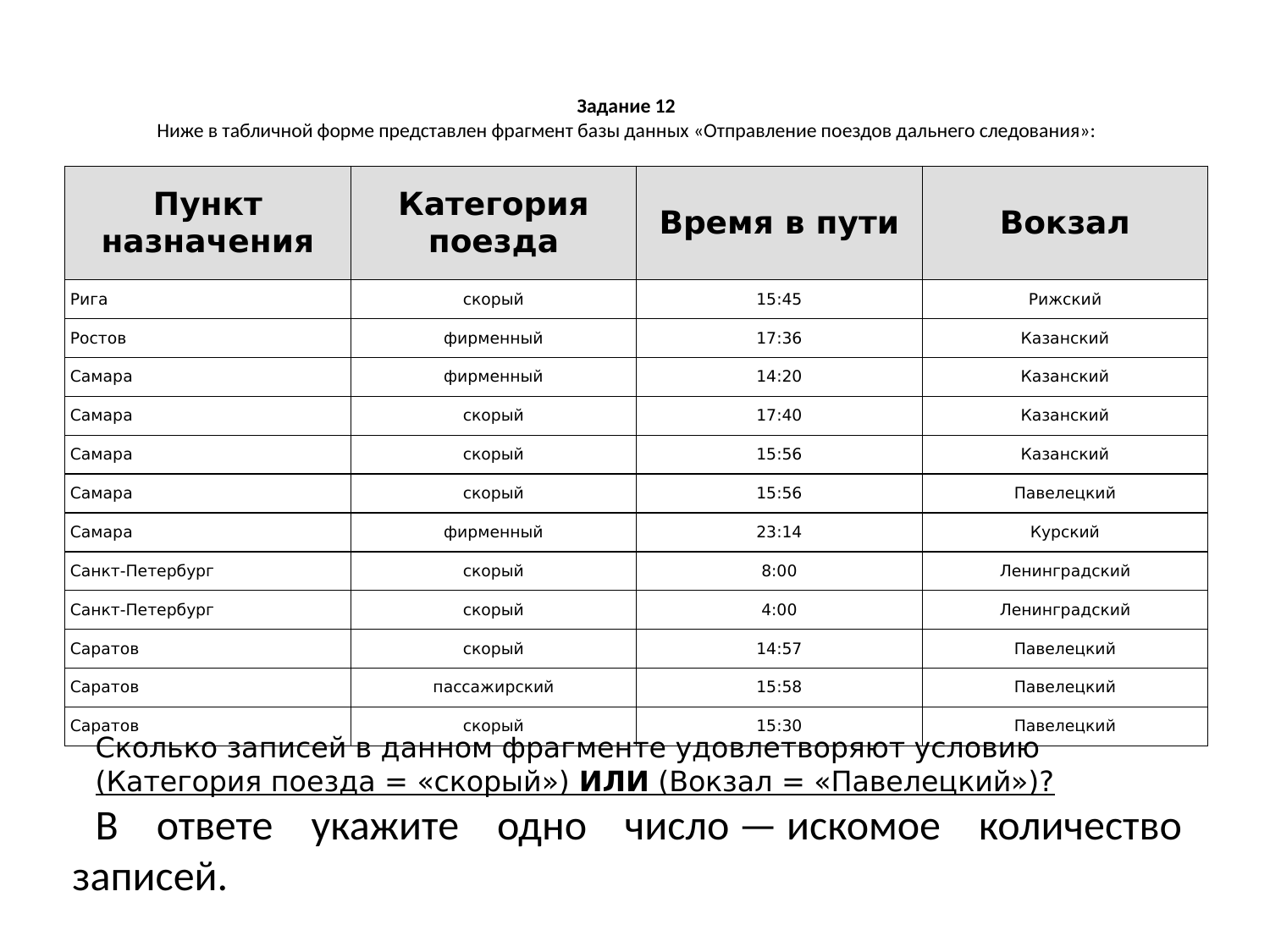

# Задание 12 Ниже в таб­лич­ной форме пред­став­лен фраг­мент базы дан­ных «Отправление по­ез­дов даль­не­го следования»:
| Пункт назначения | Категория поезда | Время в пути | Вокзал |
| --- | --- | --- | --- |
| Рига | скорый | 15:45 | Рижский |
| Ростов | фирменный | 17:36 | Казанский |
| Самара | фирменный | 14:20 | Казанский |
| Самара | скорый | 17:40 | Казанский |
| Самара | скорый | 15:56 | Казанский |
| Самара | скорый | 15:56 | Павелецкий |
| Самара | фирменный | 23:14 | Курский |
| Санкт-Петербург | скорый | 8:00 | Ленинградский |
| Санкт-Петербург | скорый | 4:00 | Ленинградский |
| Саратов | скорый | 14:57 | Павелецкий |
| Саратов | пассажирский | 15:58 | Павелецкий |
| Саратов | скорый | 15:30 | Павелецкий |

Сколько за­пи­сей в дан­ном фраг­мен­те удо­вле­тво­ря­ют усло­вию
(Категория по­ез­да = «скорый») ИЛИ (Вокзал = «Павелецкий»)?
В от­ве­те ука­жи­те одно число — искомое ко­ли­че­ство записей.